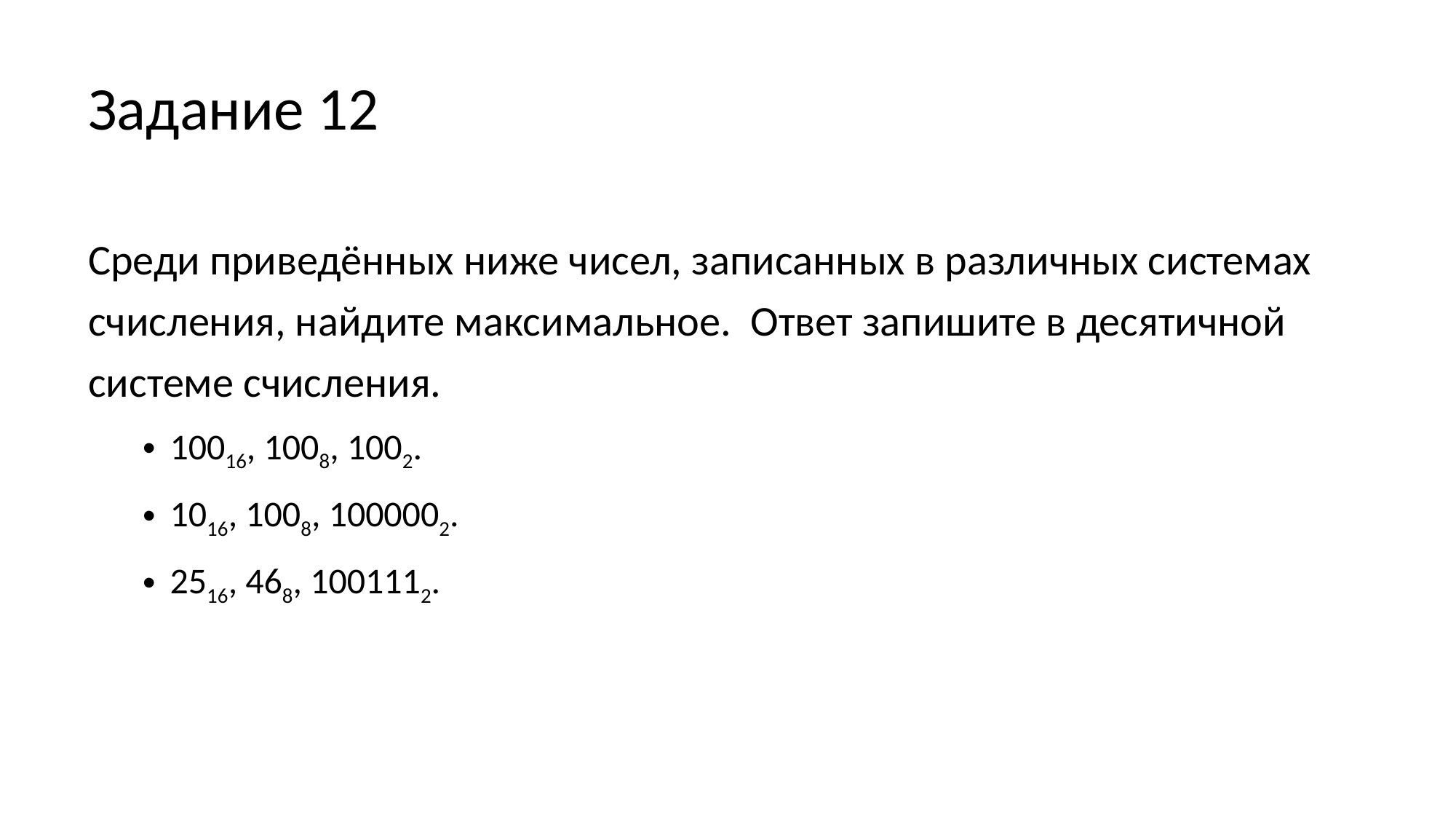

# Задание 12
Среди приведённых ниже чисел, записанных в различных системах счисления, найдите максимальное.  Ответ запишите в десятичной системе счисления.
10016, 1008, 1002.
1016, 1008, 1000002.
2516, 468, 1001112.